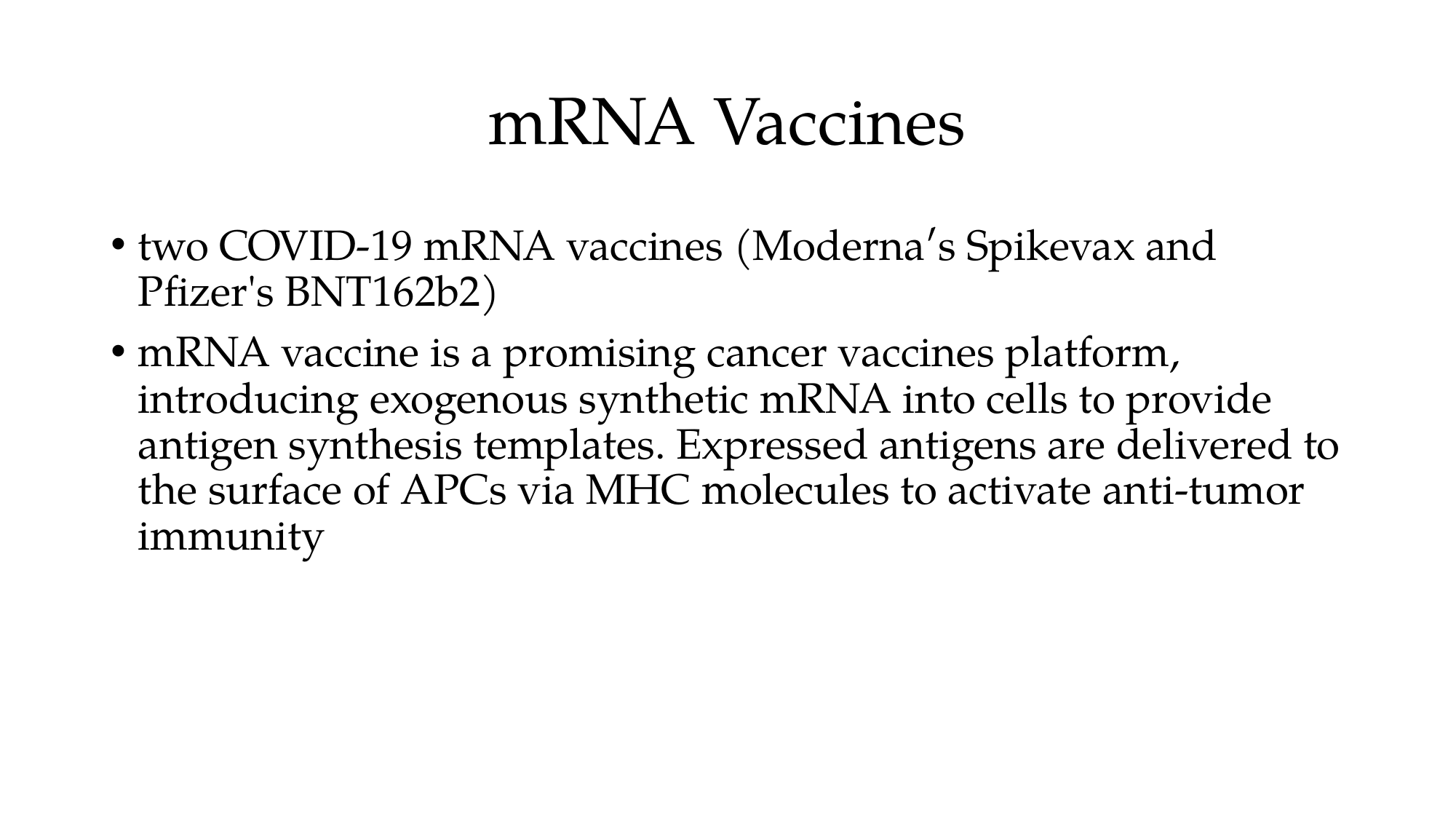

# mRNA Vaccines
two COVID-19 mRNA vaccines (Moderna′s Spikevax and Pfizer's BNT162b2)
mRNA vaccine is a promising cancer vaccines platform, introducing exogenous synthetic mRNA into cells to provide antigen synthesis templates. Expressed antigens are delivered to the surface of APCs via MHC molecules to activate anti-tumor immunity